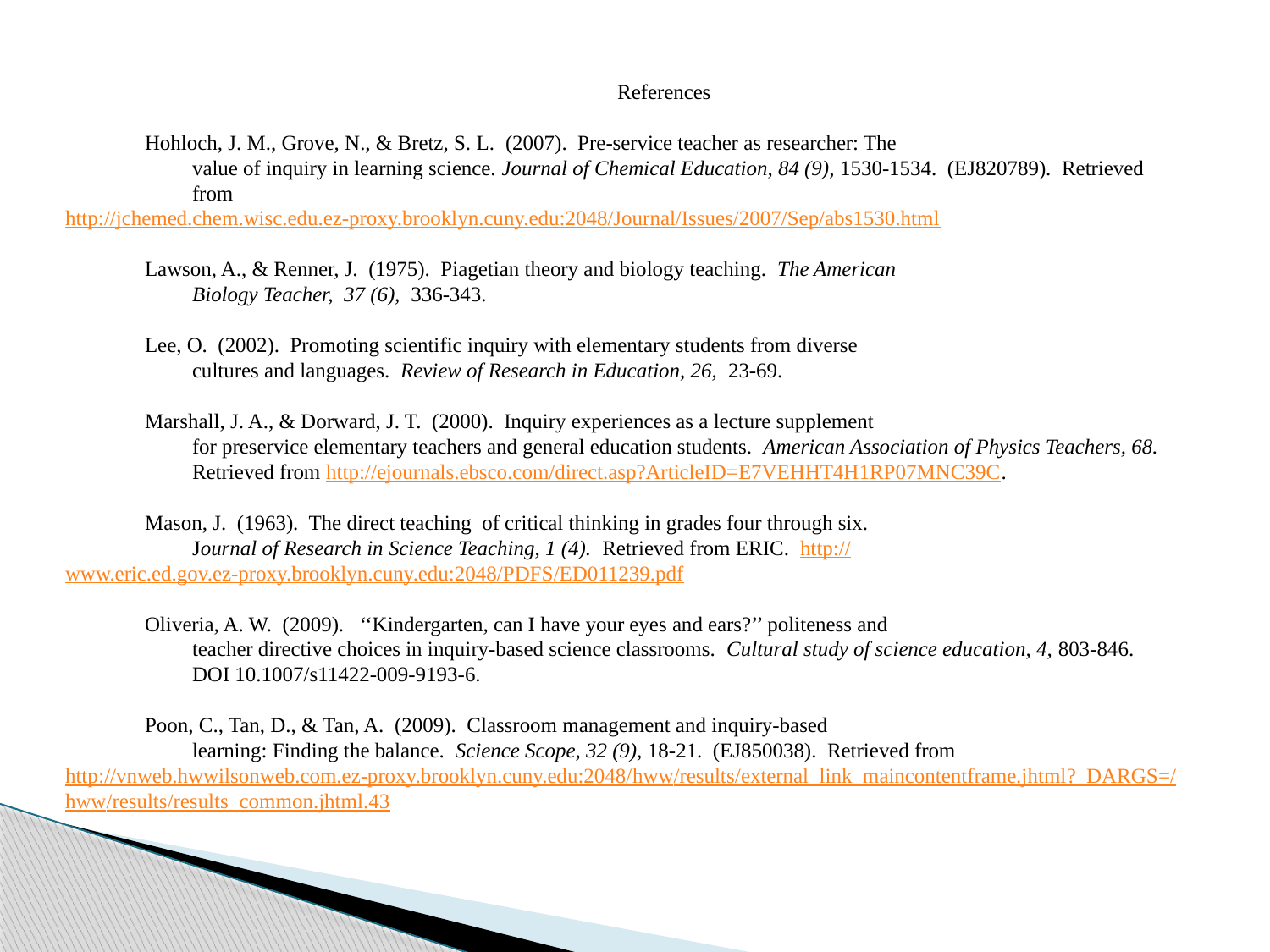

References

               Hohloch, J. M., Grove, N., & Bretz, S. L.  (2007).  Pre-service teacher as researcher: The
	value of inquiry in learning science. Journal of Chemical Education, 84 (9), 1530-1534.  (EJ820789).  Retrieved 	from
	http://jchemed.chem.wisc.edu.ez-proxy.brooklyn.cuny.edu:2048/Journal/Issues/2007/Sep/abs1530.html

               Lawson, A., & Renner, J.  (1975).  Piagetian theory and biology teaching.  The American
	Biology Teacher,  37 (6),  336-343.

               Lee, O.  (2002).  Promoting scientific inquiry with elementary students from diverse
	cultures and languages.  Review of Research in Education, 26,  23-69.

               Marshall, J. A., & Dorward, J. T.  (2000).  Inquiry experiences as a lecture supplement
	for preservice elementary teachers and general education students.  American Association of Physics Teachers, 68.  	Retrieved from http://ejournals.ebsco.com/direct.asp?ArticleID=E7VEHHT4H1RP07MNC39C.

               Mason, J.  (1963).  The direct teaching  of critical thinking in grades four through six.
	Journal of Research in Science Teaching, 1 (4).  Retrieved from ERIC.  http://www.eric.ed.gov.ez-	proxy.brooklyn.cuny.edu:2048/PDFS/ED011239.pdf

               Oliveria, A. W.  (2009).   ‘‘Kindergarten, can I have your eyes and ears?’’ politeness and
	teacher directive choices in inquiry-based science classrooms.  Cultural study of science education, 4, 803-846.  	DOI 10.1007/s11422-009-9193-6.

               Poon, C., Tan, D., & Tan, A.  (2009).  Classroom management and inquiry-based
	learning: Finding the balance.  Science Scope, 32 (9), 18-21.  (EJ850038).  Retrieved from
	http://vnweb.hwwilsonweb.com.ez-	proxy.brooklyn.cuny.edu:2048/hww/results/external_link_maincontentframe.jhtml?_DARGS=/hww/results/results_	common.jhtml.43